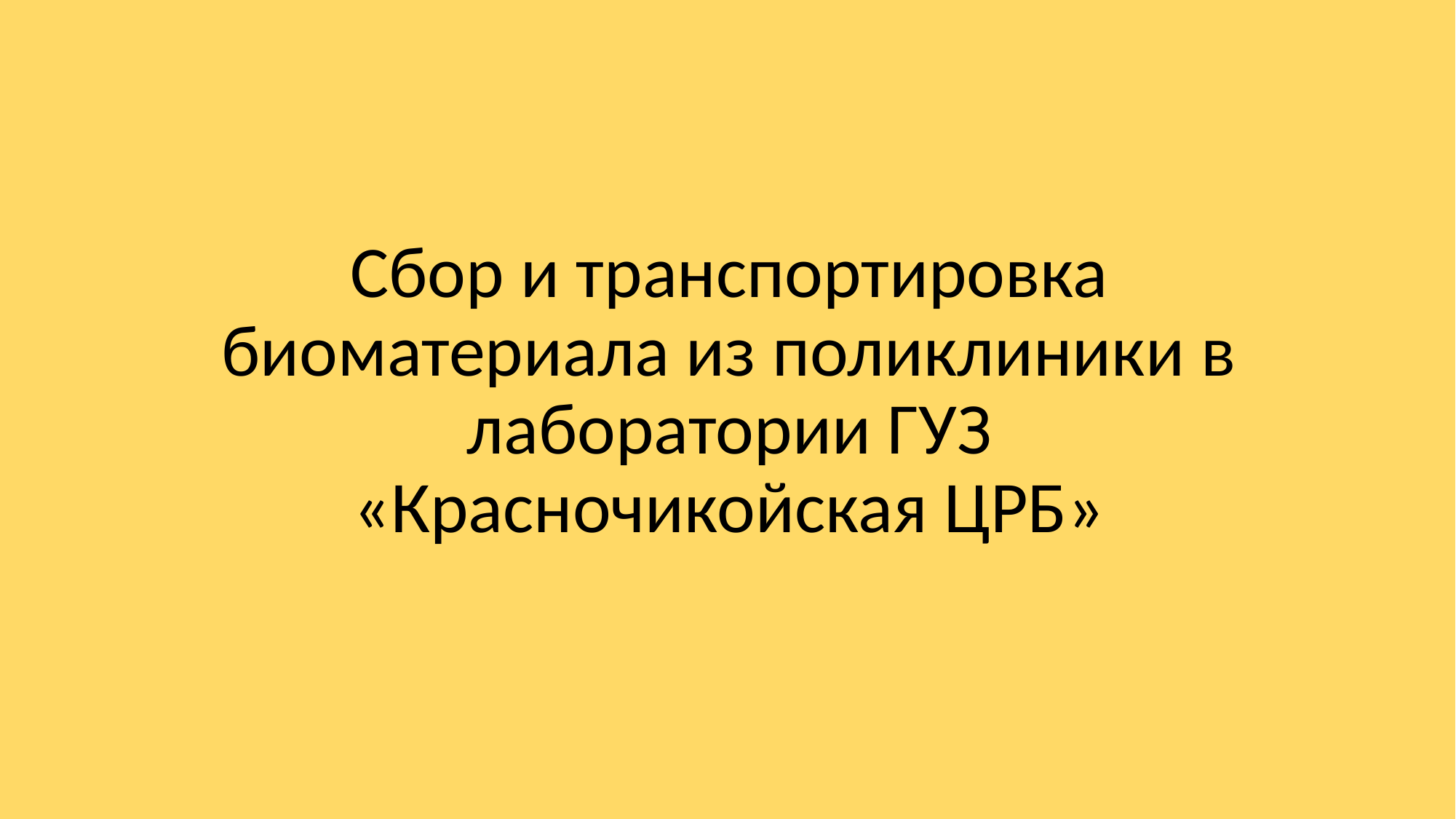

# Сбор и транспортировка биоматериала из поликлиники в лаборатории ГУЗ «Красночикойская ЦРБ»